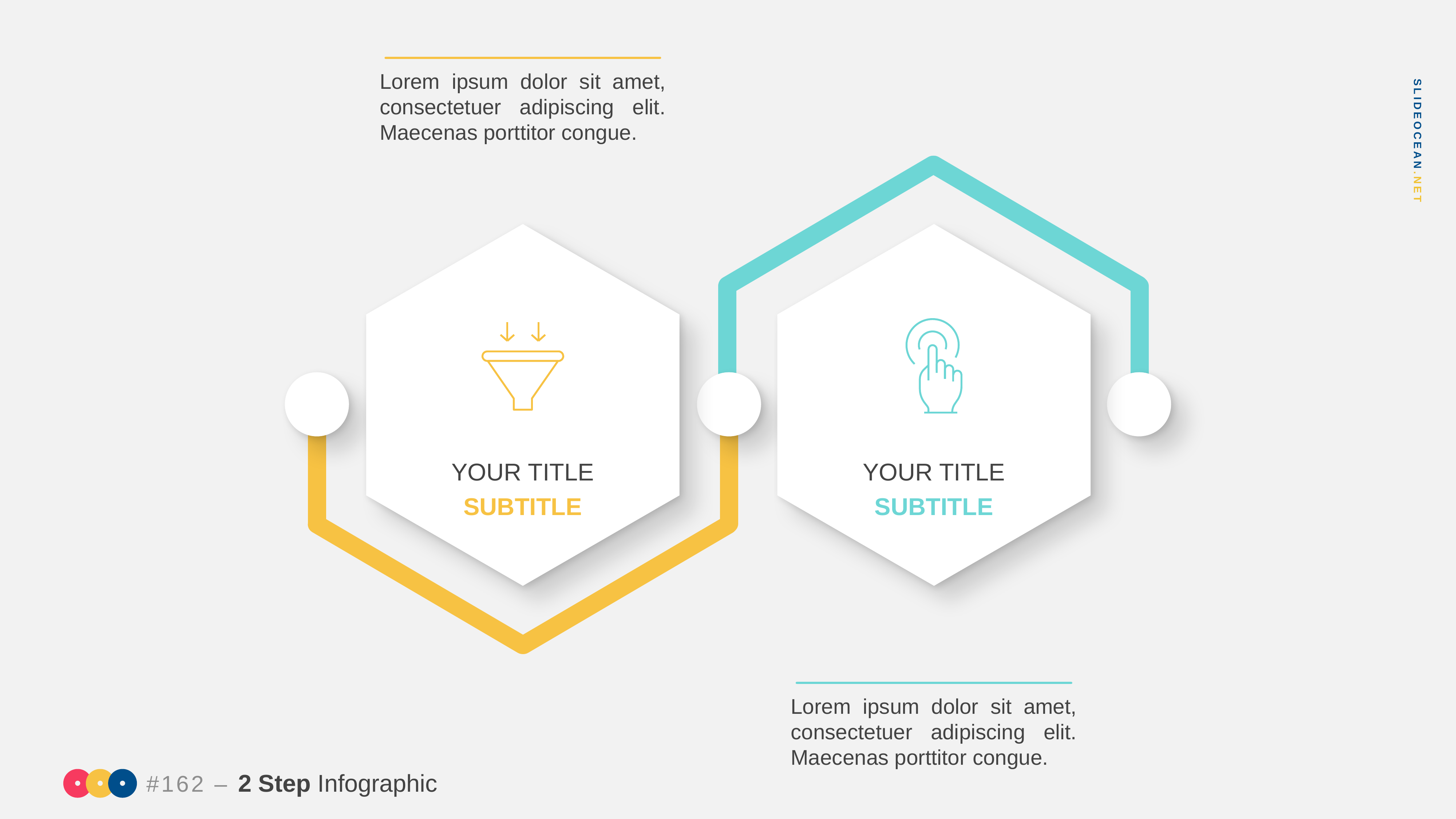

Lorem ipsum dolor sit amet, consectetuer adipiscing elit. Maecenas porttitor congue.

YOUR TITLE
SUBTITLE
YOUR TITLE
SUBTITLE
Lorem ipsum dolor sit amet, consectetuer adipiscing elit. Maecenas porttitor congue.
#162 – 2 Step Infographic